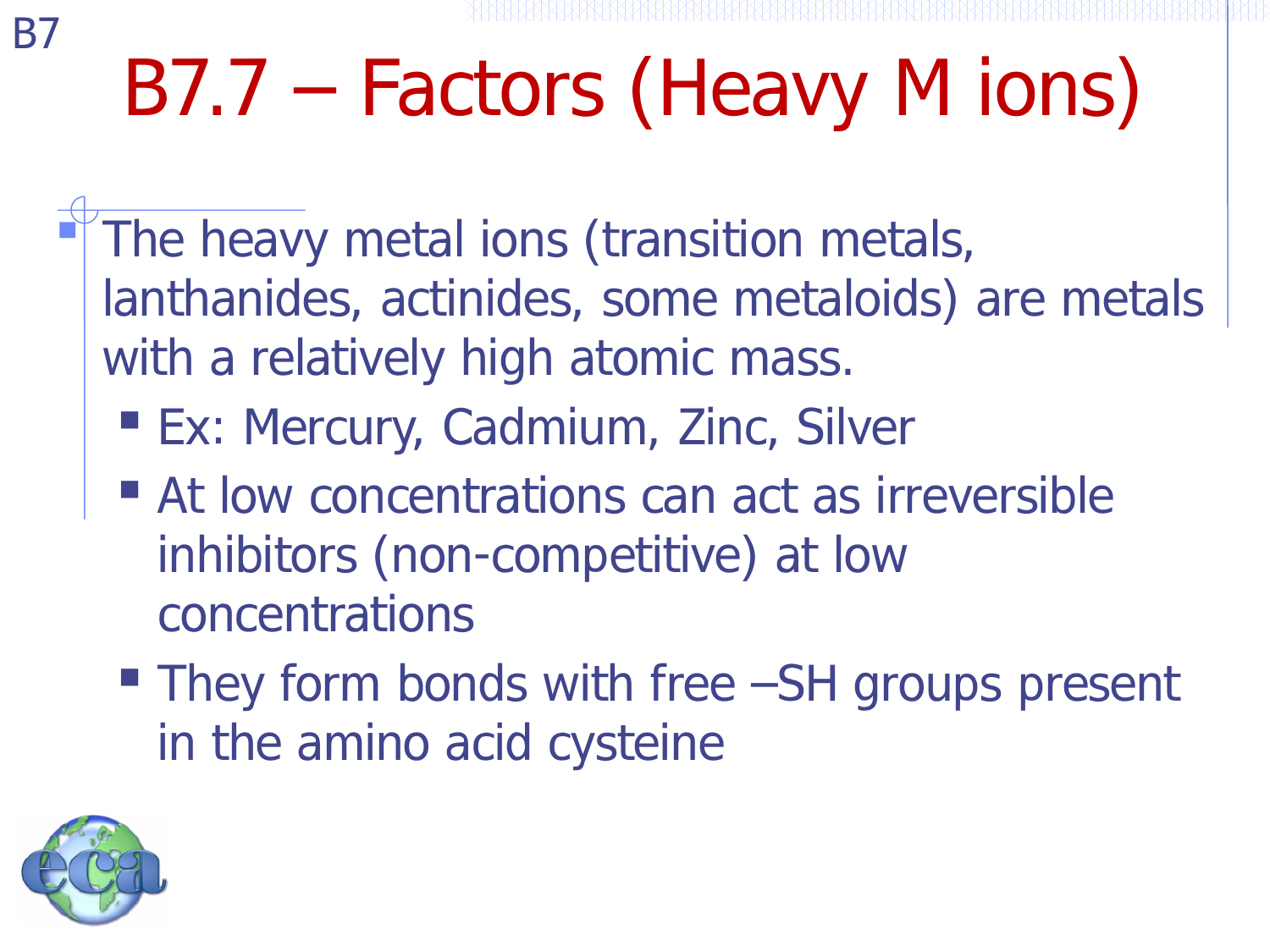

# B7.7 – Factors (Heavy M ions)
The heavy metal ions (transition metals, lanthanides, actinides, some metaloids) are metals with a relatively high atomic mass.
Ex: Mercury, Cadmium, Zinc, Silver
At low concentrations can act as irreversible inhibitors (non-competitive) at low concentrations
They form bonds with free –SH groups present in the amino acid cysteine